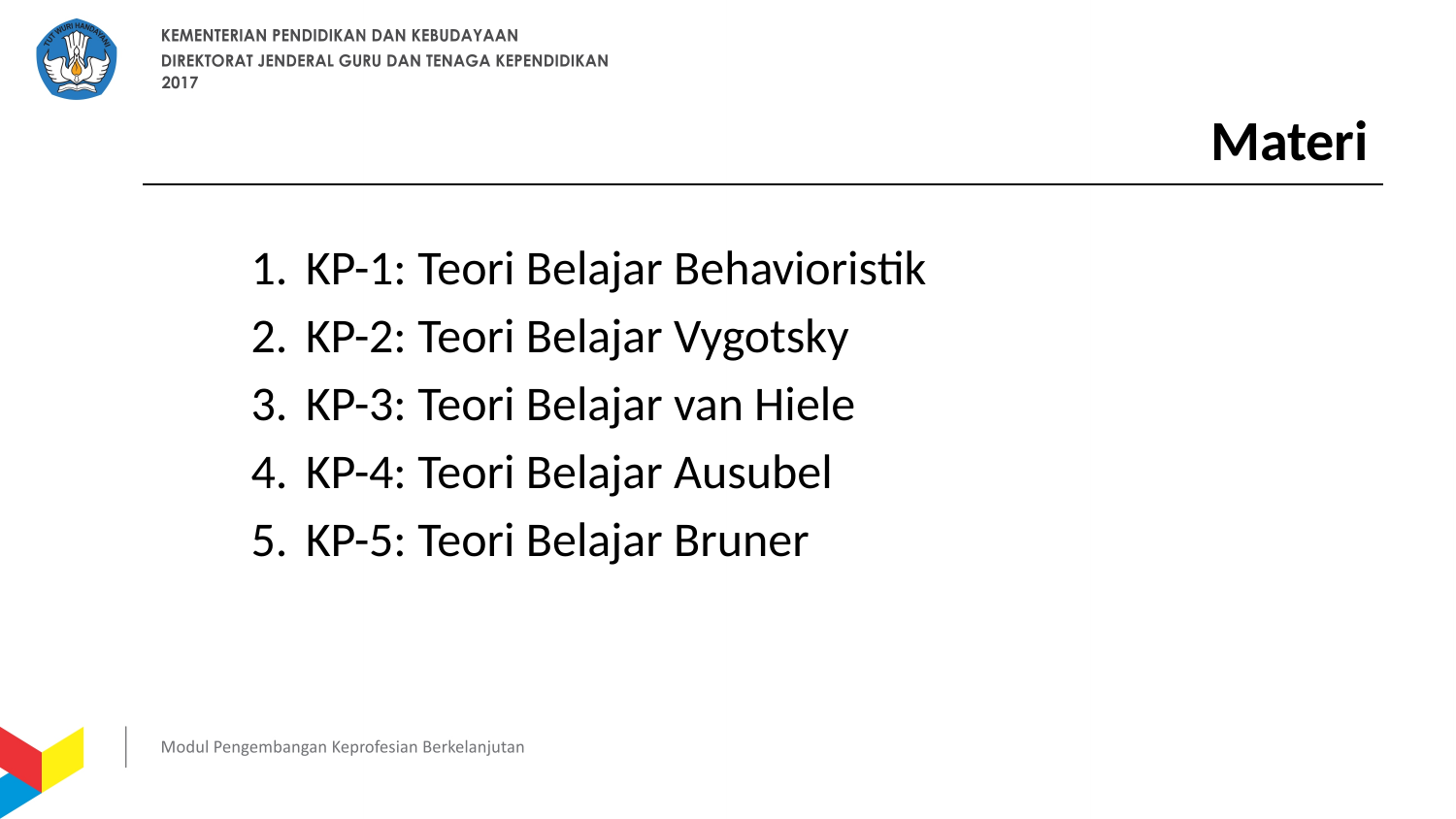

# Materi
KP-1: Teori Belajar Behavioristik
KP-2: Teori Belajar Vygotsky
KP-3: Teori Belajar van Hiele
KP-4: Teori Belajar Ausubel
KP-5: Teori Belajar Bruner